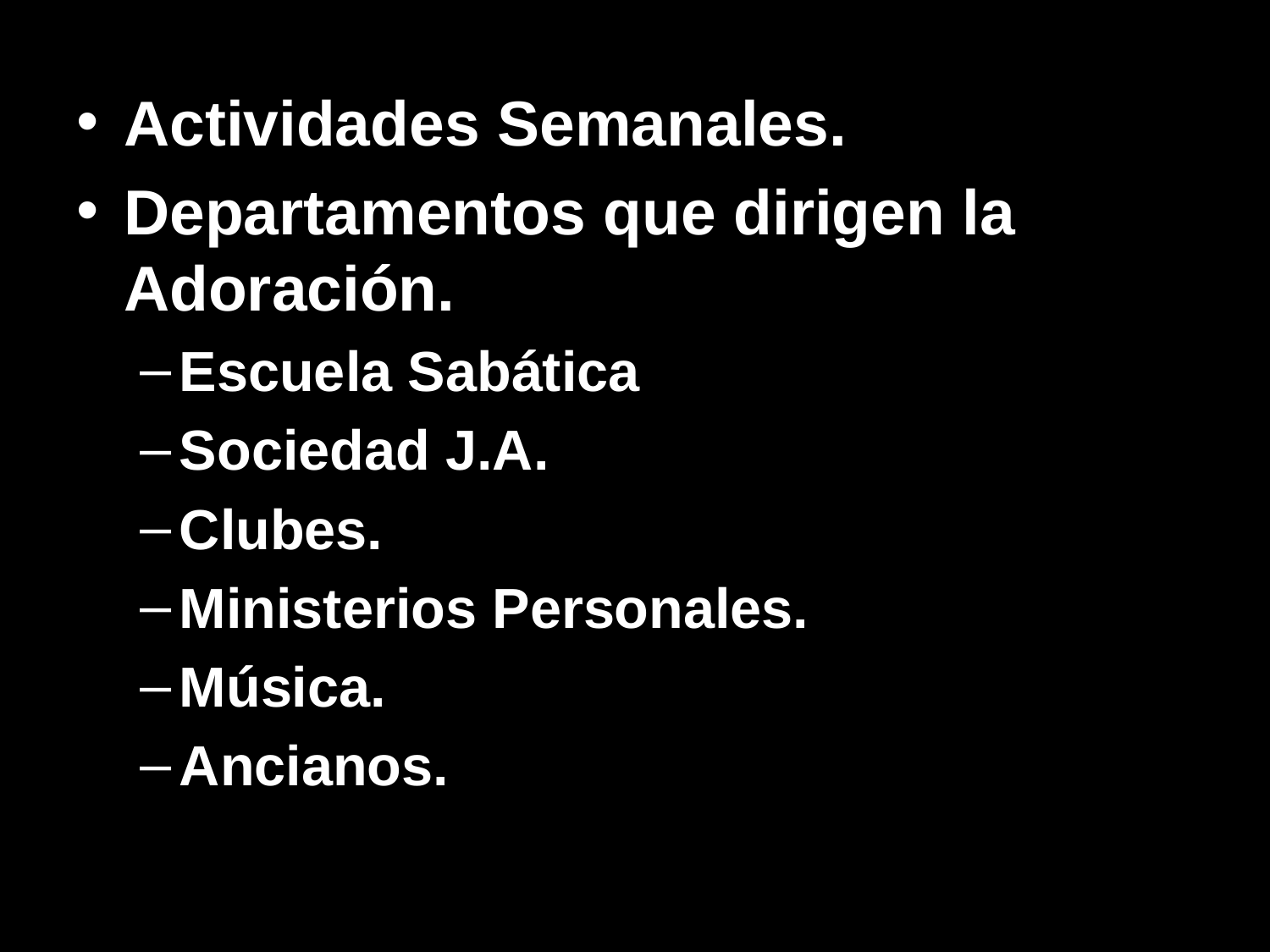

Actividades Semanales.
Departamentos que dirigen la Adoración.
Escuela Sabática
Sociedad J.A.
Clubes.
Ministerios Personales.
Música.
Ancianos.